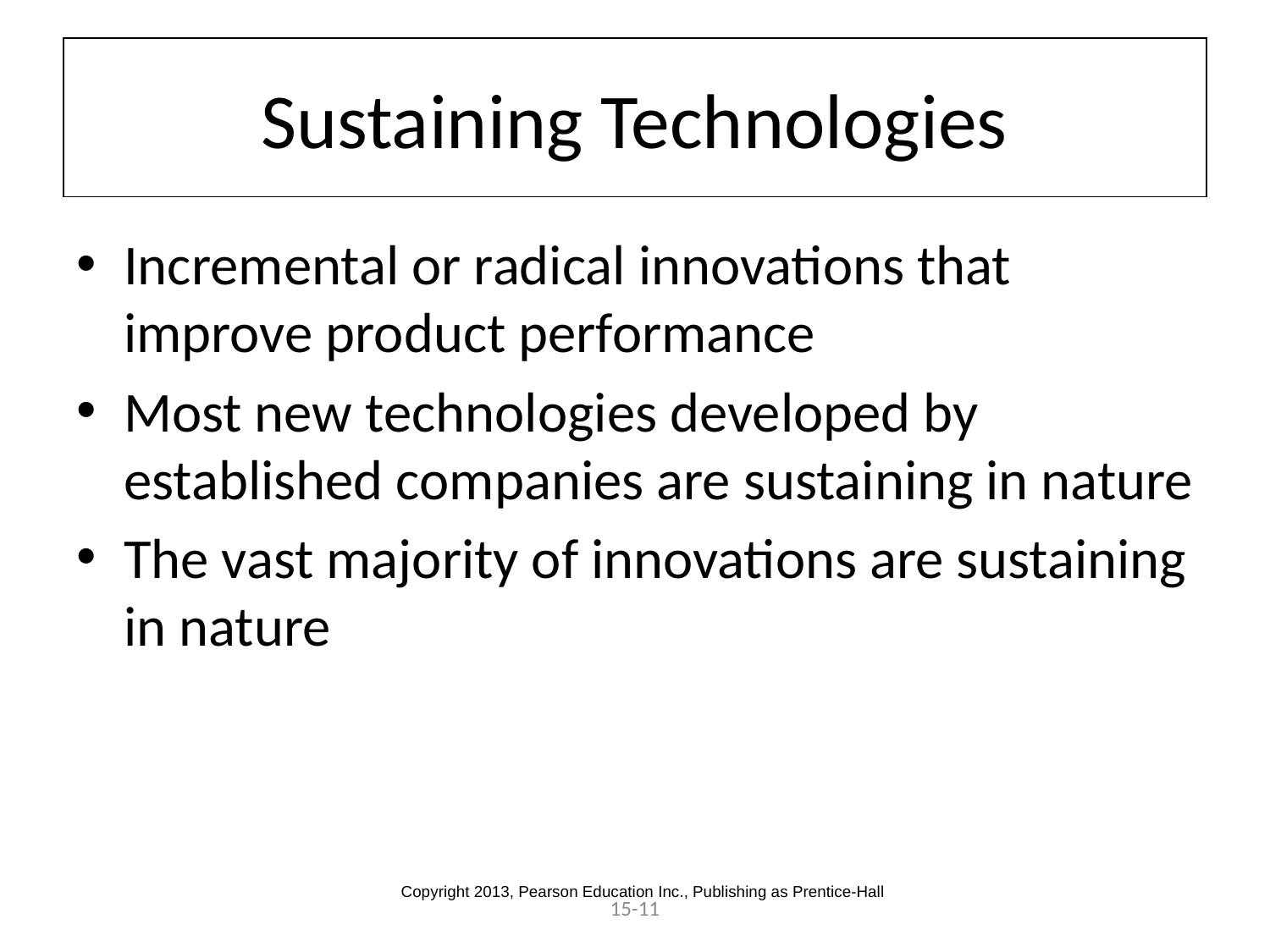

# Sustaining Technologies
Incremental or radical innovations that improve product performance
Most new technologies developed by established companies are sustaining in nature
The vast majority of innovations are sustaining in nature
Copyright 2013, Pearson Education Inc., Publishing as Prentice-Hall

15-11